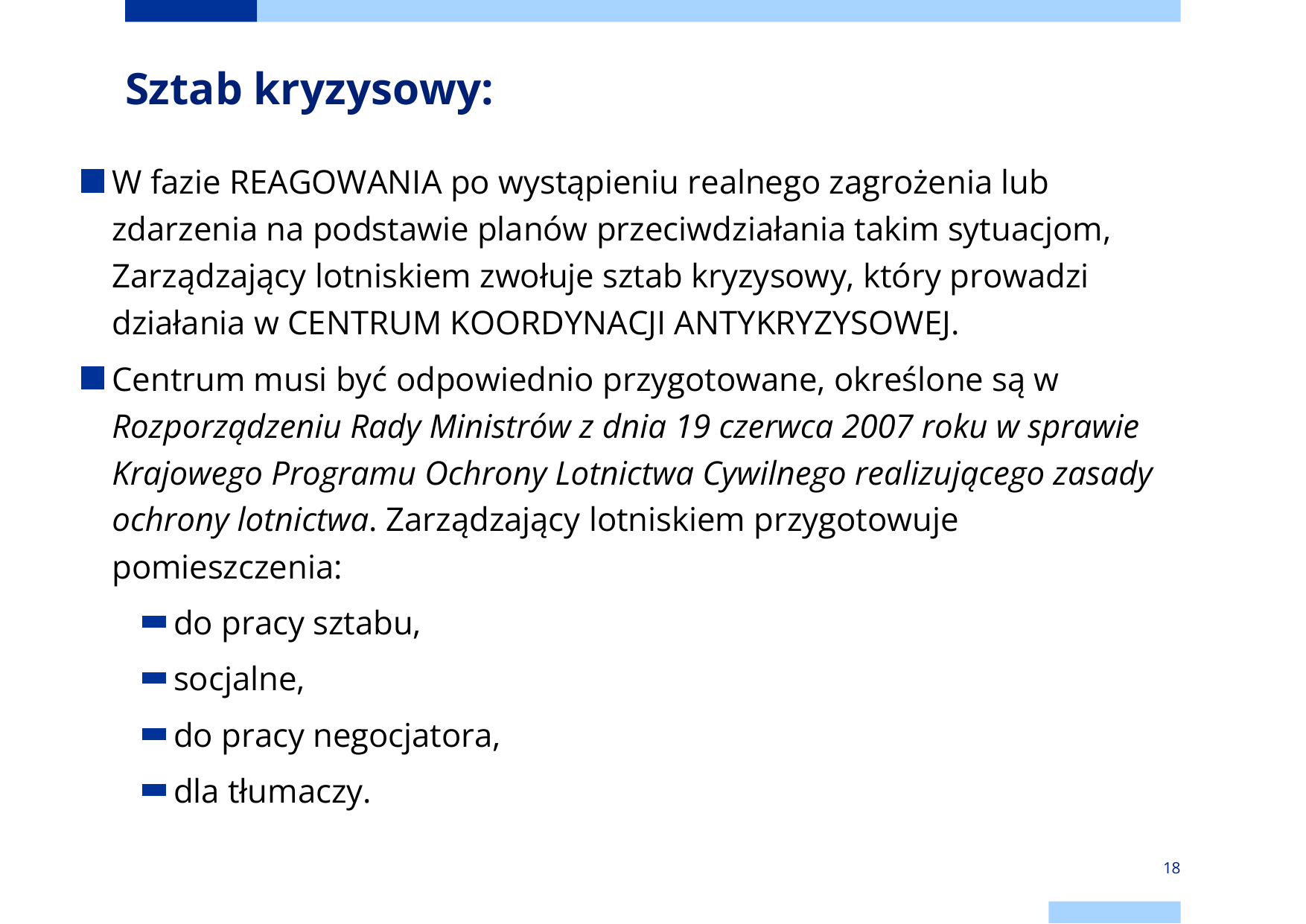

# Sztab kryzysowy:
W fazie REAGOWANIA po wystąpieniu realnego zagrożenia lub zdarzenia na podstawie planów przeciwdziałania takim sytuacjom, Zarządzający lotniskiem zwołuje sztab kryzysowy, który prowadzi działania w CENTRUM KOORDYNACJI ANTYKRYZYSOWEJ.
Centrum musi być odpowiednio przygotowane, określone są w Rozporządzeniu Rady Ministrów z dnia 19 czerwca 2007 roku w sprawie Krajowego Programu Ochrony Lotnictwa Cywilnego realizującego zasady ochrony lotnictwa. Zarządzający lotniskiem przygotowuje pomieszczenia:
do pracy sztabu,
socjalne,
do pracy negocjatora,
dla tłumaczy.

18